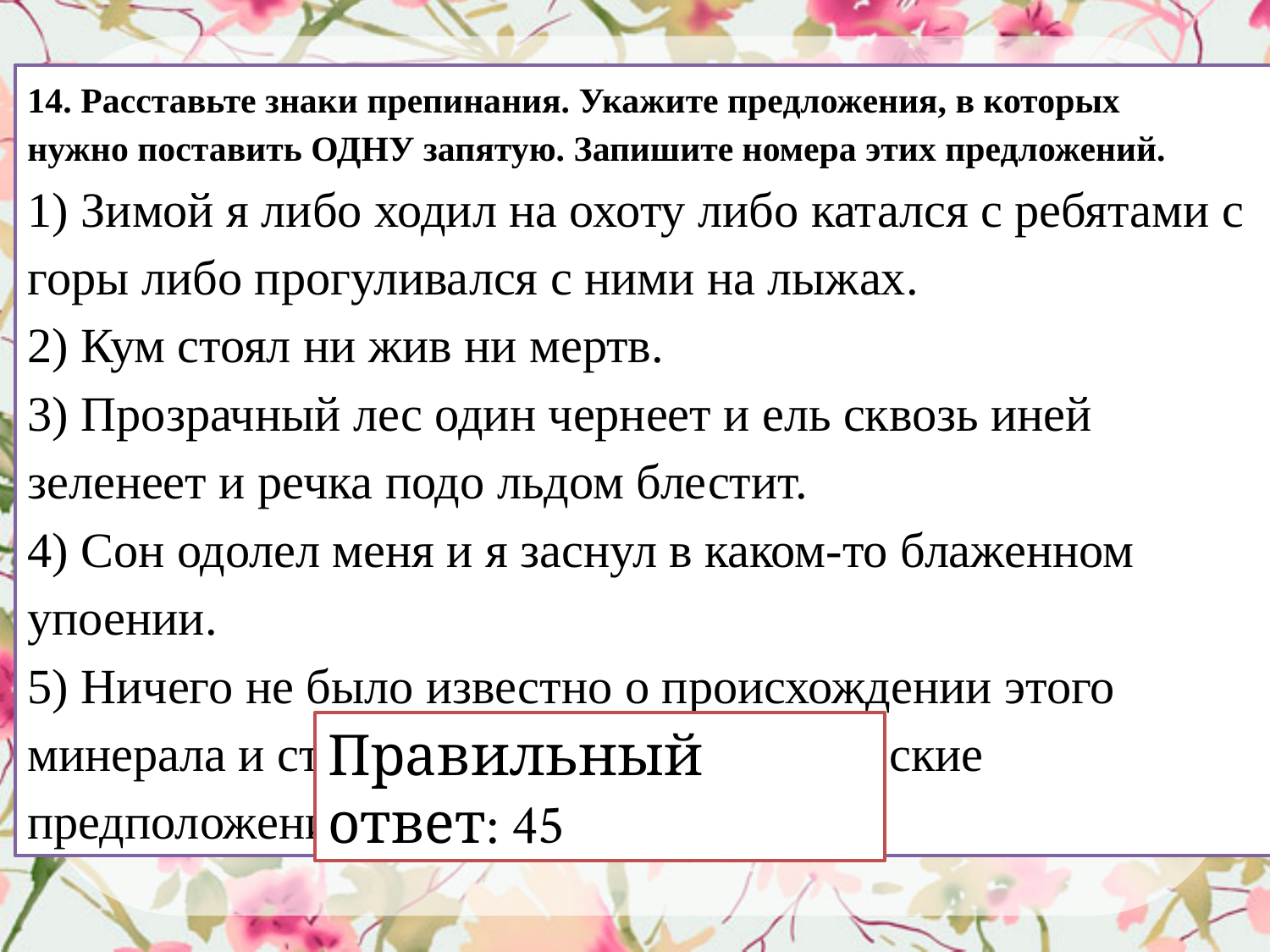

14. Расставьте знаки препинания. Укажите предложения, в которых
нужно поставить ОДНУ запятую. Запишите номера этих предложений.
1) Зимой я либо ходил на охоту либо катался с ребятами с горы либо прогуливался с ними на лыжах.
2) Кум стоял ни жив ни мертв.
3) Прозрачный лес один чернеет и ель сквозь иней зеленеет и речка подо льдом блестит.
4) Сон одолел меня и я заснул в каком-то блаженном упоении.
5) Ничего не было известно о происхождении этого минерала и строились самые фантастические предположения.
Правильный ответ: 45